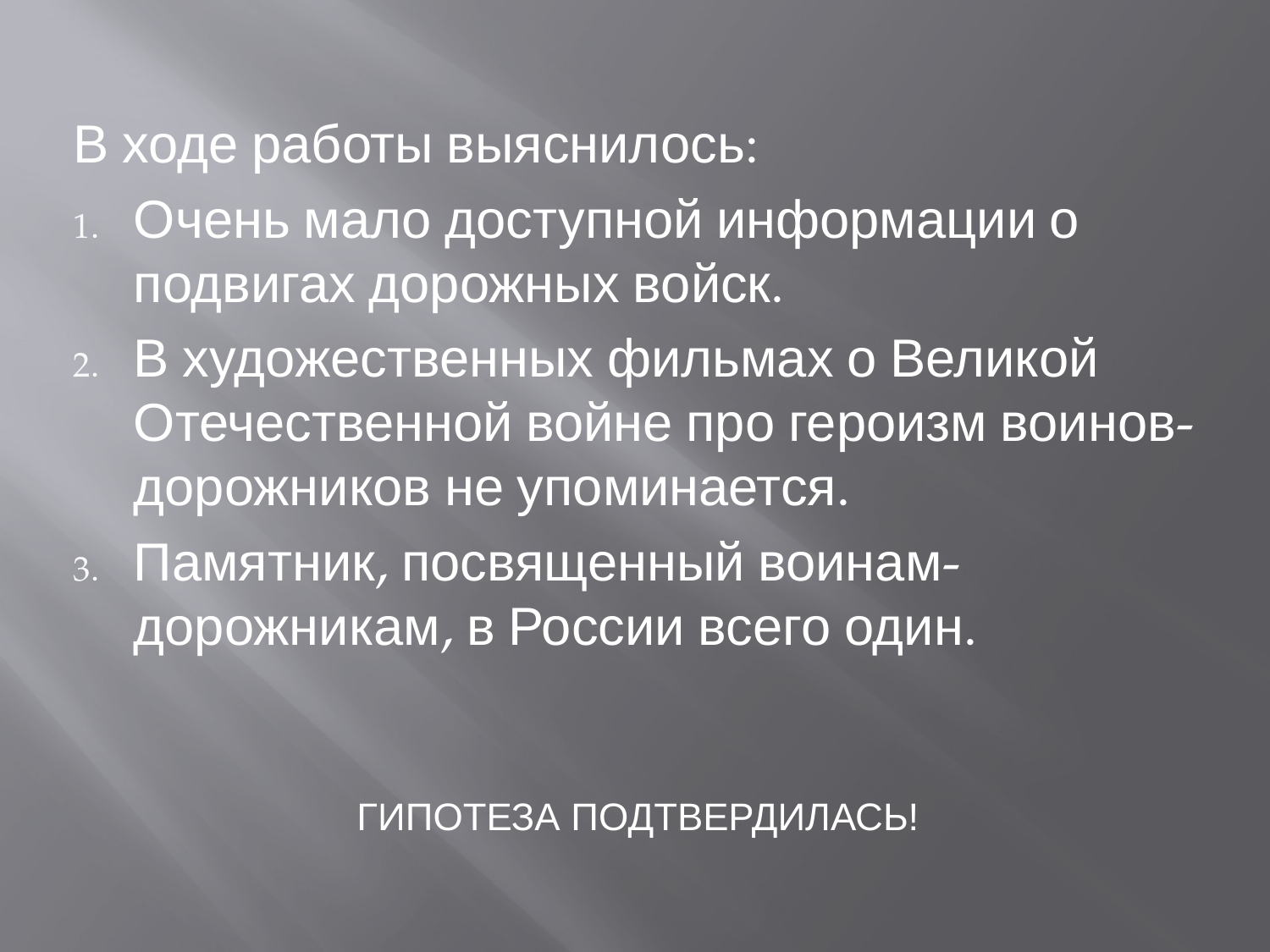

В ходе работы выяснилось:
Очень мало доступной информации о подвигах дорожных войск.
В художественных фильмах о Великой Отечественной войне про героизм воинов-дорожников не упоминается.
Памятник, посвященный воинам-дорожникам, в России всего один.

ГИПОТЕЗА ПОДТВЕРДИЛАСЬ!